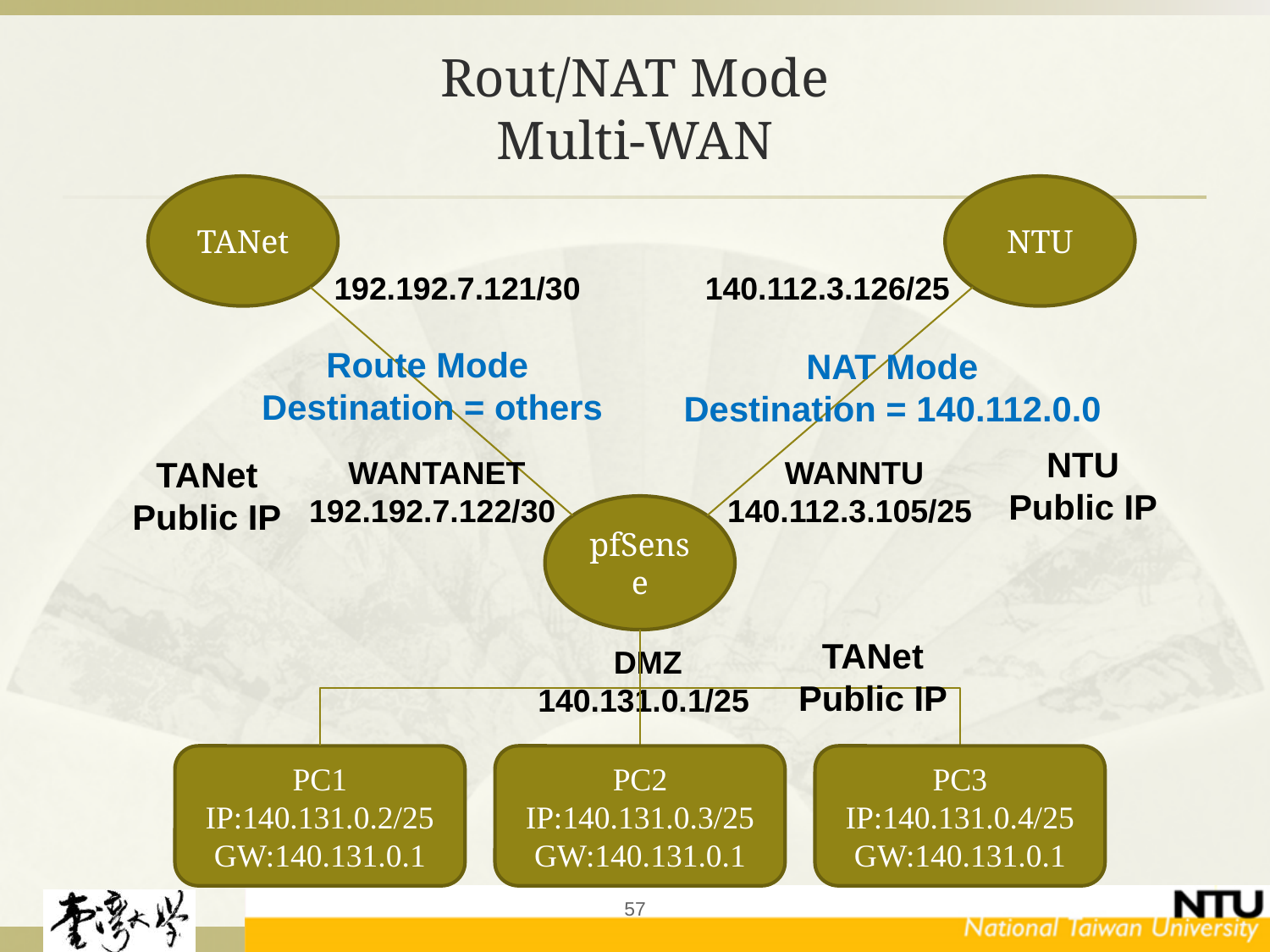

# Rout/NAT Mode Multi-WAN
TANet
NTU
140.112.3.126/25
192.192.7.121/30
Route Mode
Destination = others
NAT Mode
Destination = 140.112.0.0
NTU
Public IP
TANet
Public IP
WANTANET
192.192.7.122/30
WANNTU
140.112.3.105/25
pfSense
TANet
Public IP
DMZ
140.131.0.1/25
PC1
IP:140.131.0.2/25
GW:140.131.0.1
PC2
IP:140.131.0.3/25
GW:140.131.0.1
PC3
IP:140.131.0.4/25
GW:140.131.0.1
57